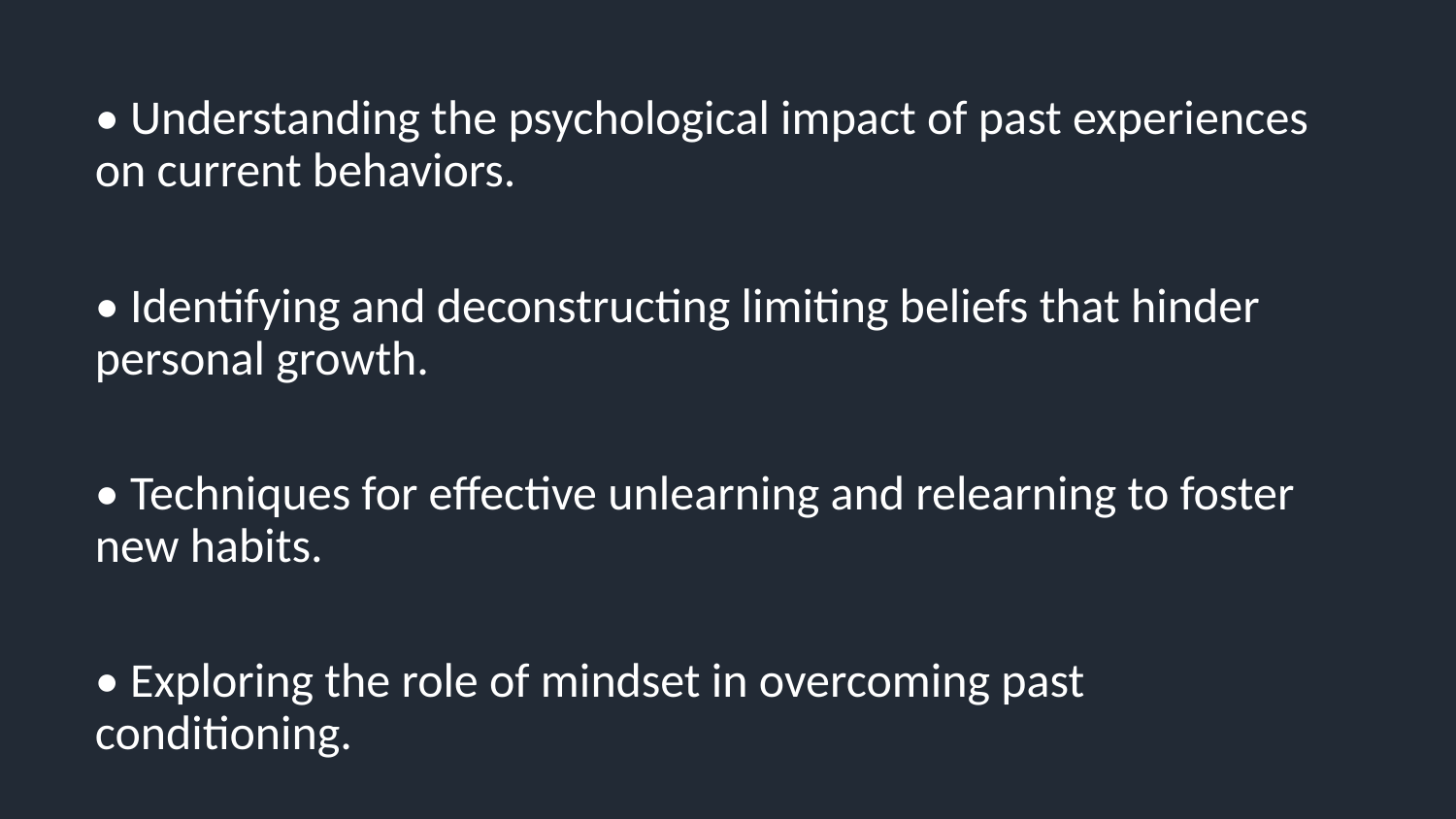

• Understanding the psychological impact of past experiences on current behaviors.

• Identifying and deconstructing limiting beliefs that hinder personal growth.

• Techniques for effective unlearning and relearning to foster new habits.

• Exploring the role of mindset in overcoming past conditioning.